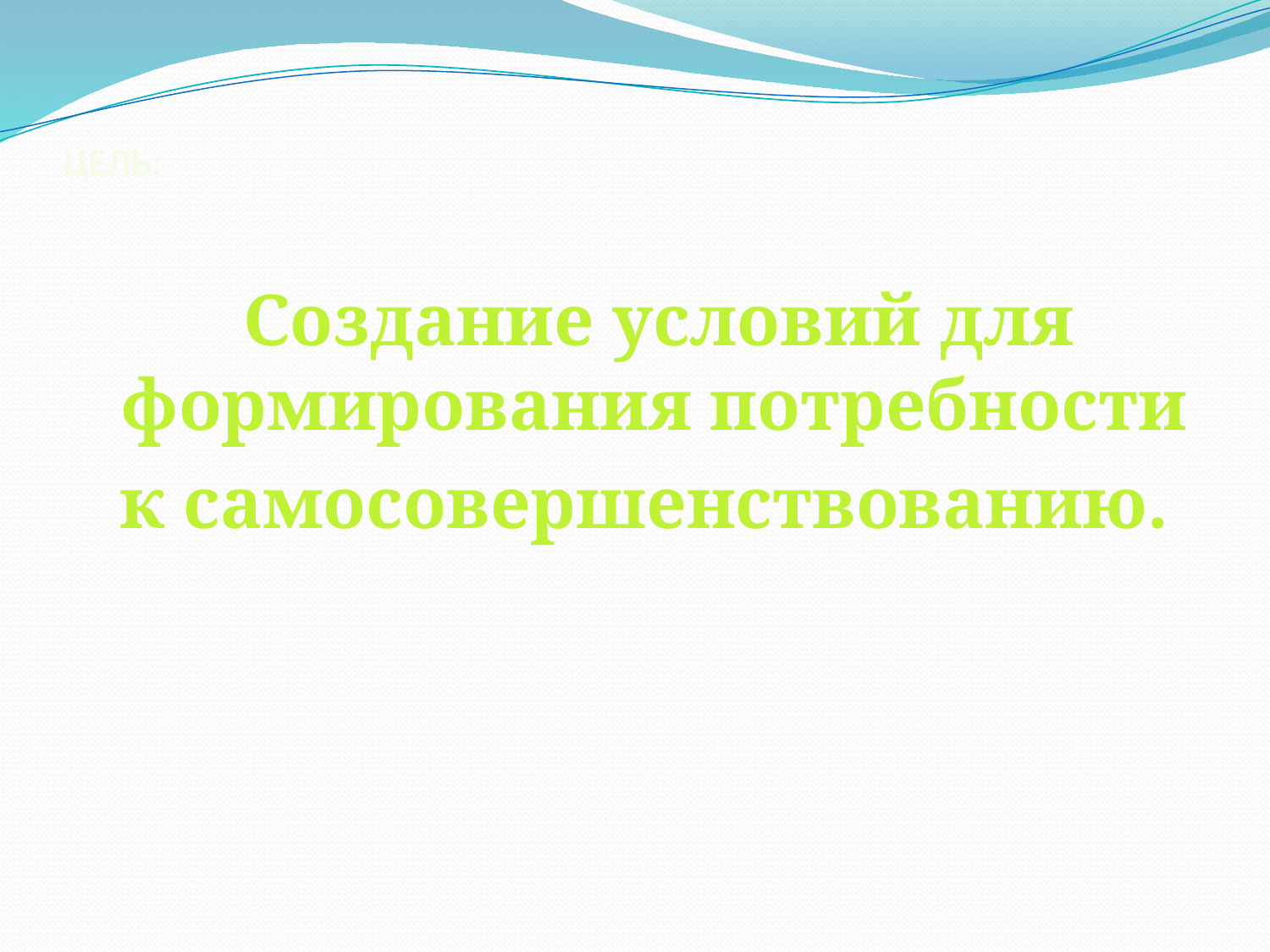

# ЦЕЛЬ:
    Создание условий для формирования потребности
 к самосовершенствованию.